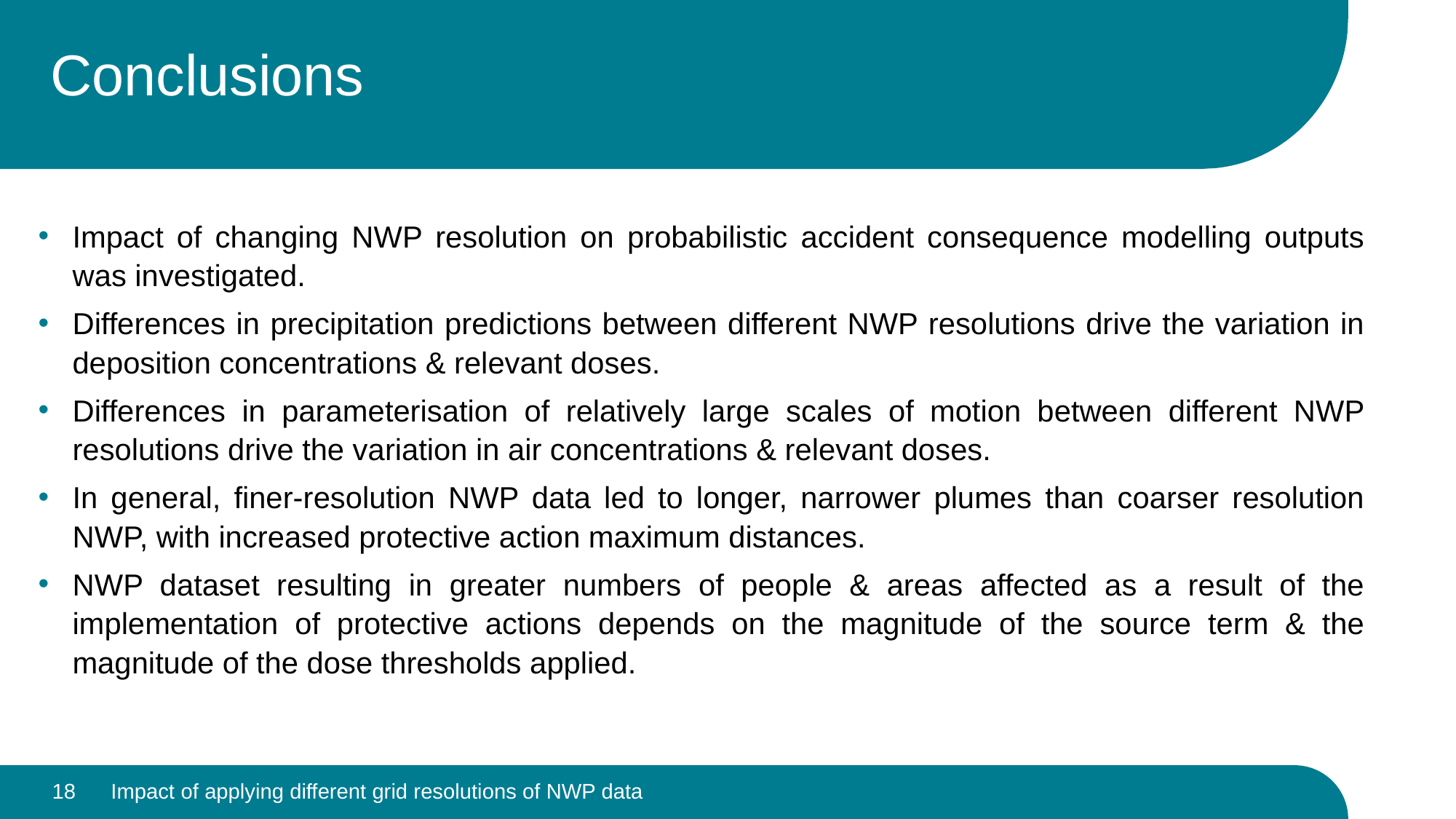

# Conclusions
Impact of changing NWP resolution on probabilistic accident consequence modelling outputs was investigated.
Differences in precipitation predictions between different NWP resolutions drive the variation in deposition concentrations & relevant doses.
Differences in parameterisation of relatively large scales of motion between different NWP resolutions drive the variation in air concentrations & relevant doses.
In general, finer-resolution NWP data led to longer, narrower plumes than coarser resolution NWP, with increased protective action maximum distances.
NWP dataset resulting in greater numbers of people & areas affected as a result of the implementation of protective actions depends on the magnitude of the source term & the magnitude of the dose thresholds applied.
18
Impact of applying different grid resolutions of NWP data